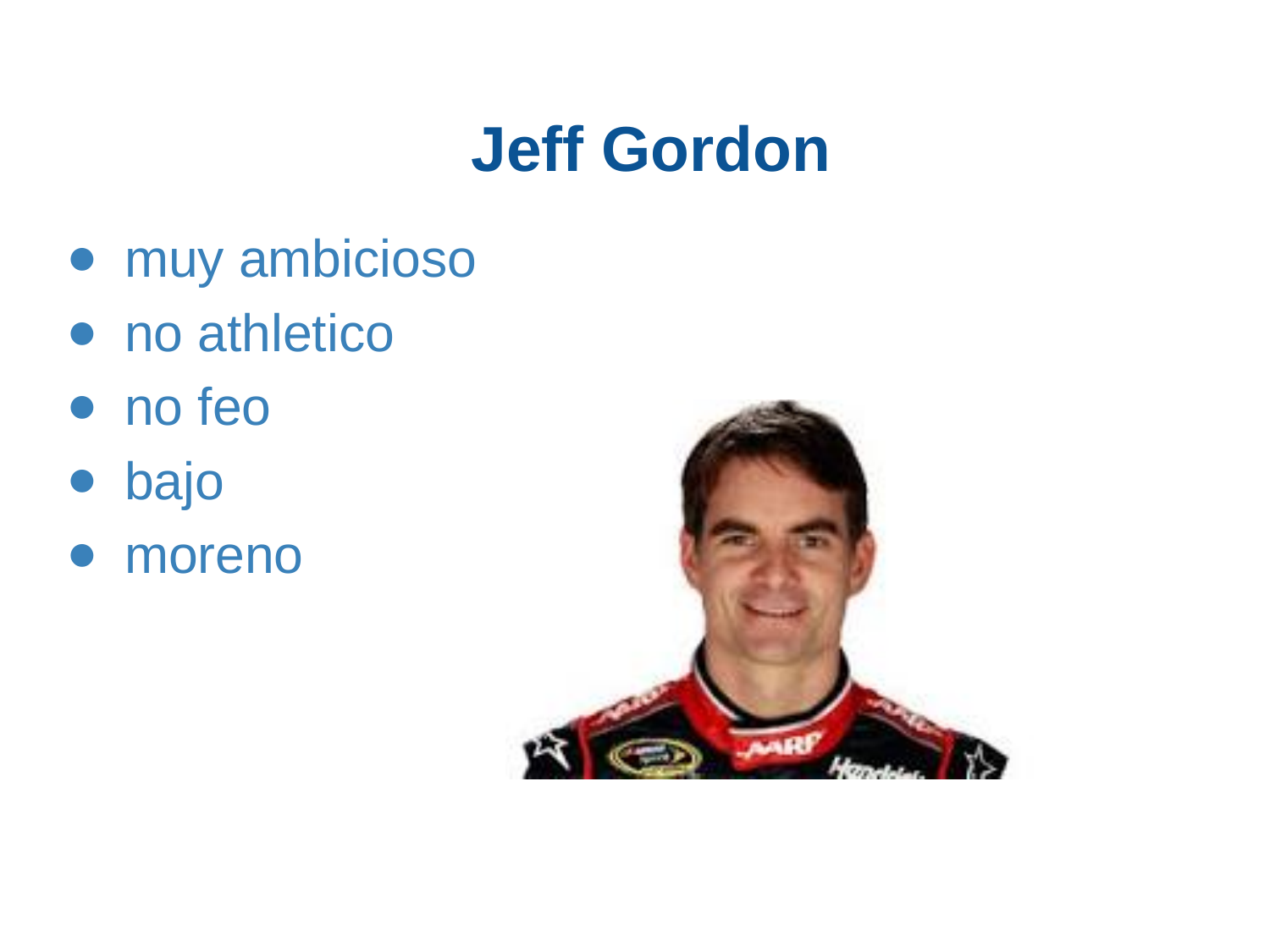

# Jeff Gordon
muy ambicioso
no athletico
no feo
bajo
moreno